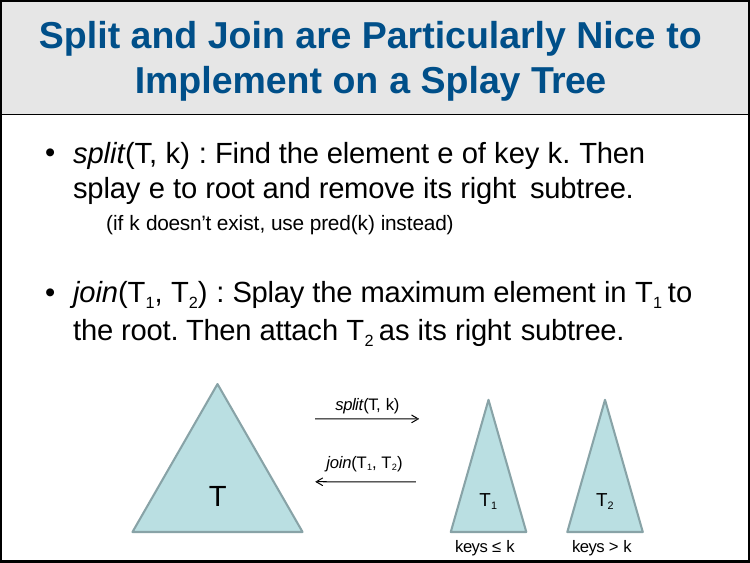

Split and Join are Particularly Nice to
Implement on a Splay Tree
split(T, k) : Find the element e of key k. Then  splay e to root and remove its right subtree.
(if k doesn’t exist, use pred(k) instead)

join(T1, T2) : Splay the maximum element in T1 to  the root. Then attach T2 as its right subtree.

split(T, k)

join(T1, T2)

T

T1
T2
keys ≤ k
keys > k